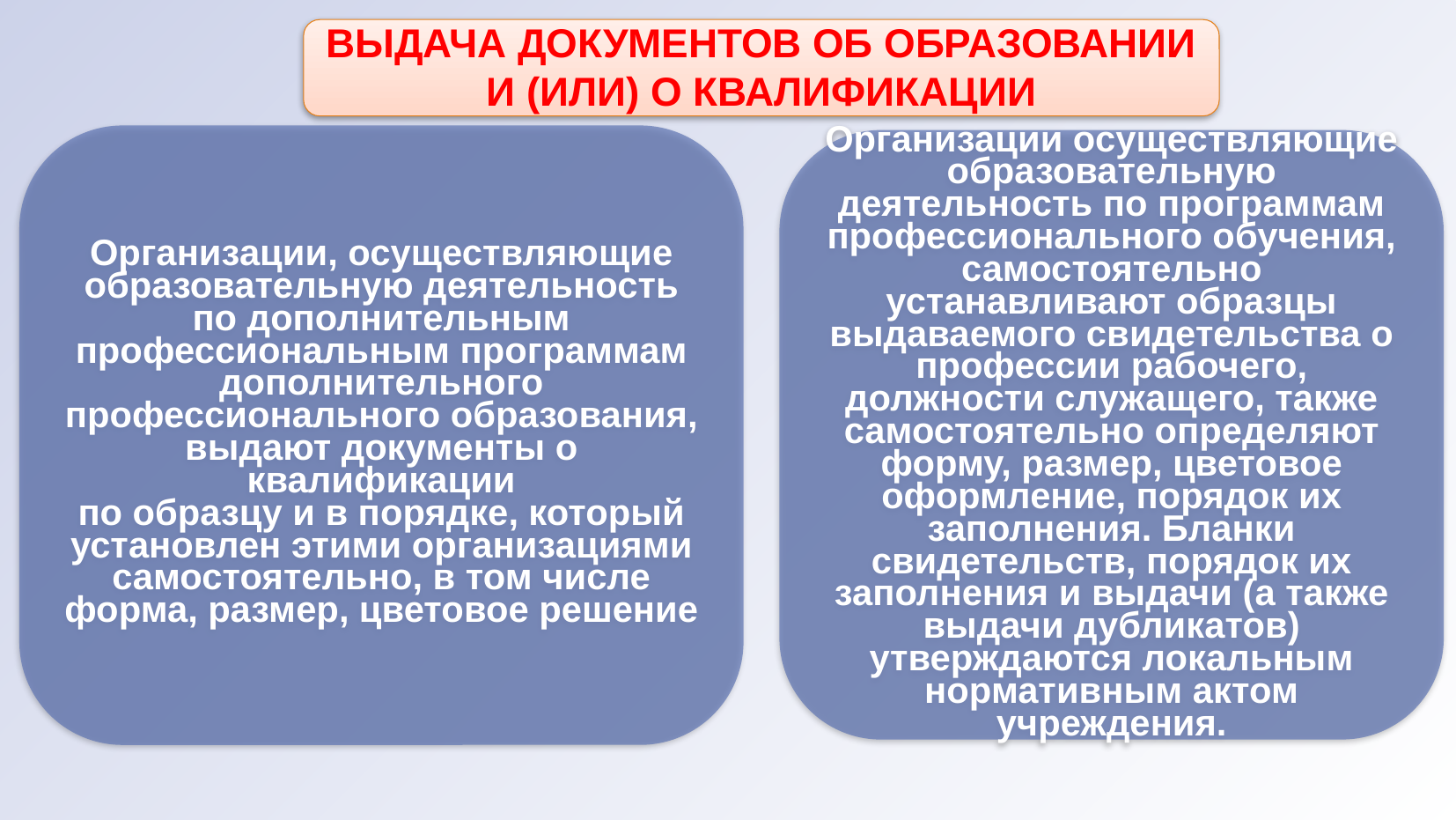

ВЫДАЧА ДОКУМЕНТОВ ОБ ОБРАЗОВАНИИ И (ИЛИ) О КВАЛИФИКАЦИИ

Организации, осуществляющие образовательную деятельность по дополнительным профессиональным программам дополнительного профессионального образования, выдают документы о квалификации
по образцу и в порядке, который установлен этими организациями самостоятельно, в том числе форма, размер, цветовое решение

Организации осуществляющие образовательную деятельность по программам профессионального обучения, самостоятельно устанавливают образцы выдаваемого свидетельства о профессии рабочего, должности служащего, также самостоятельно определяют форму, размер, цветовое оформление, порядок их заполнения. Бланки свидетельств, порядок их заполнения и выдачи (а также выдачи дубликатов) утверждаются локальным нормативным актом учреждения.